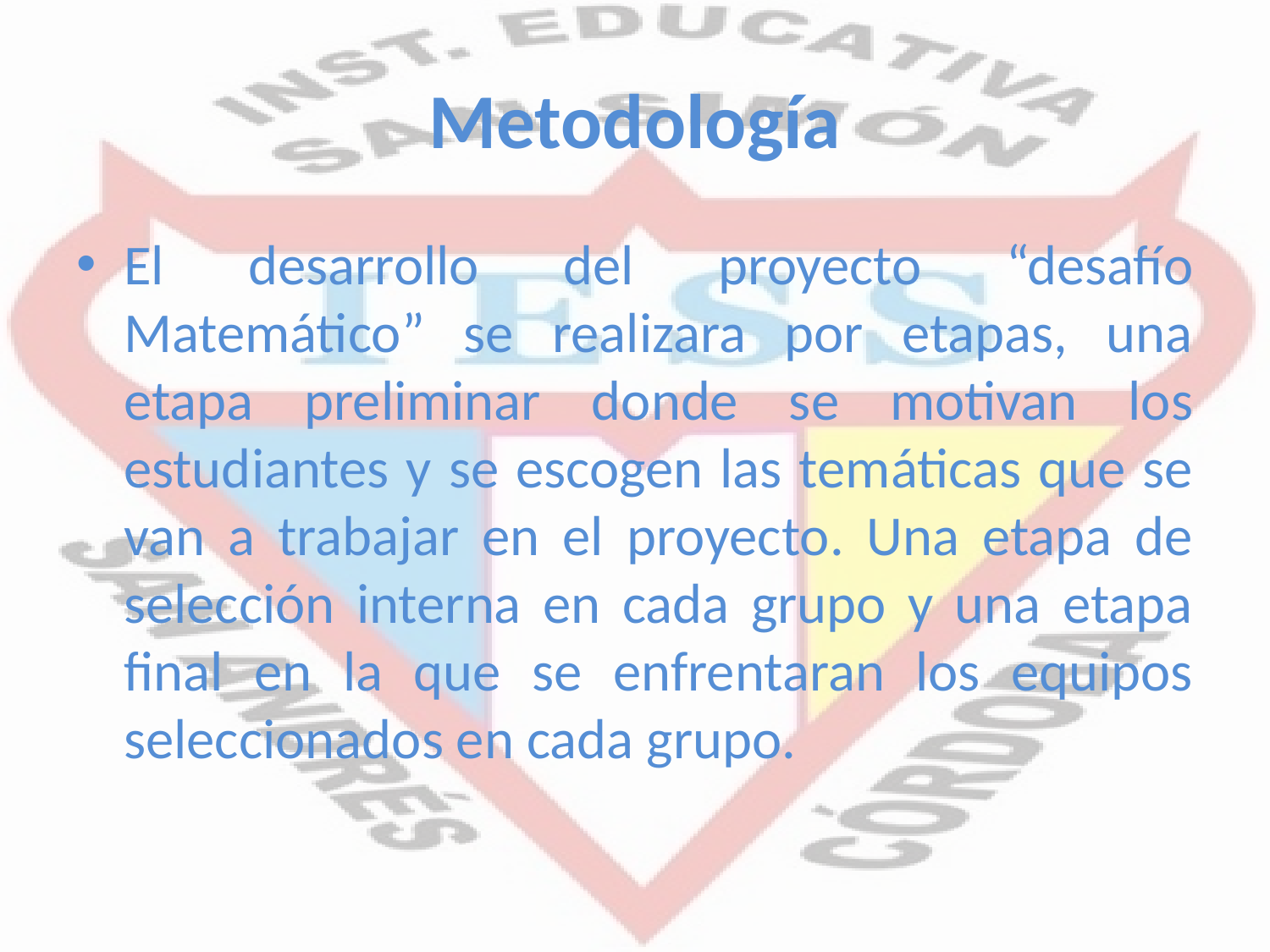

# Metodología
El desarrollo del proyecto “desafío Matemático” se realizara por etapas, una etapa preliminar donde se motivan los estudiantes y se escogen las temáticas que se van a trabajar en el proyecto. Una etapa de selección interna en cada grupo y una etapa final en la que se enfrentaran los equipos seleccionados en cada grupo.